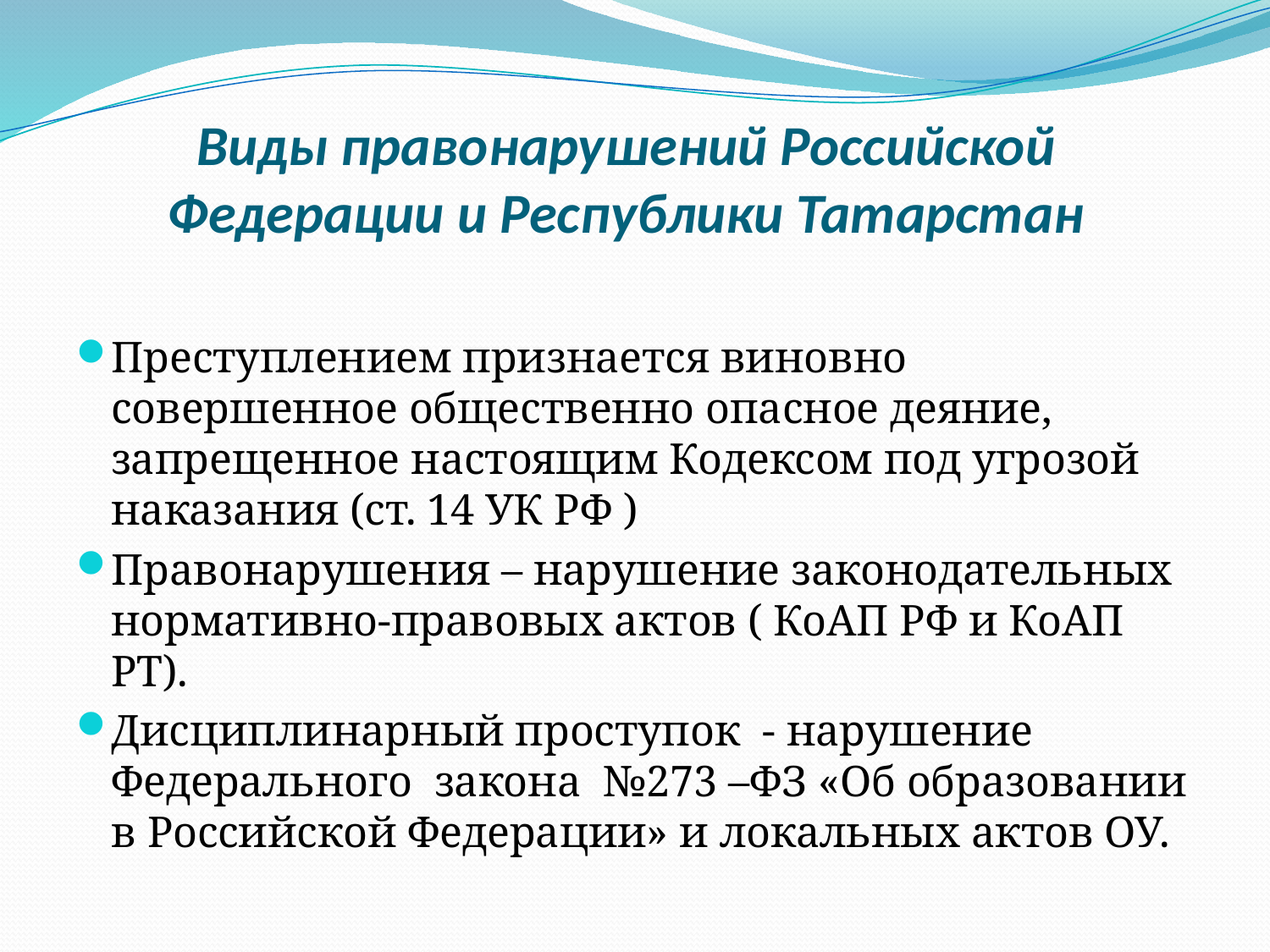

# Виды правонарушений Российской Федерации и Республики Татарстан

Преступлением признается виновно совершенное общественно опасное деяние, запрещенное настоящим Кодексом под угрозой наказания (ст. 14 УК РФ )
Правонарушения – нарушение законодательных нормативно-правовых актов ( КоАП РФ и КоАП РТ).
Дисциплинарный проступок  - нарушение  Федерального  закона  №273 –ФЗ «Об образовании в Российской Федерации» и локальных актов ОУ.